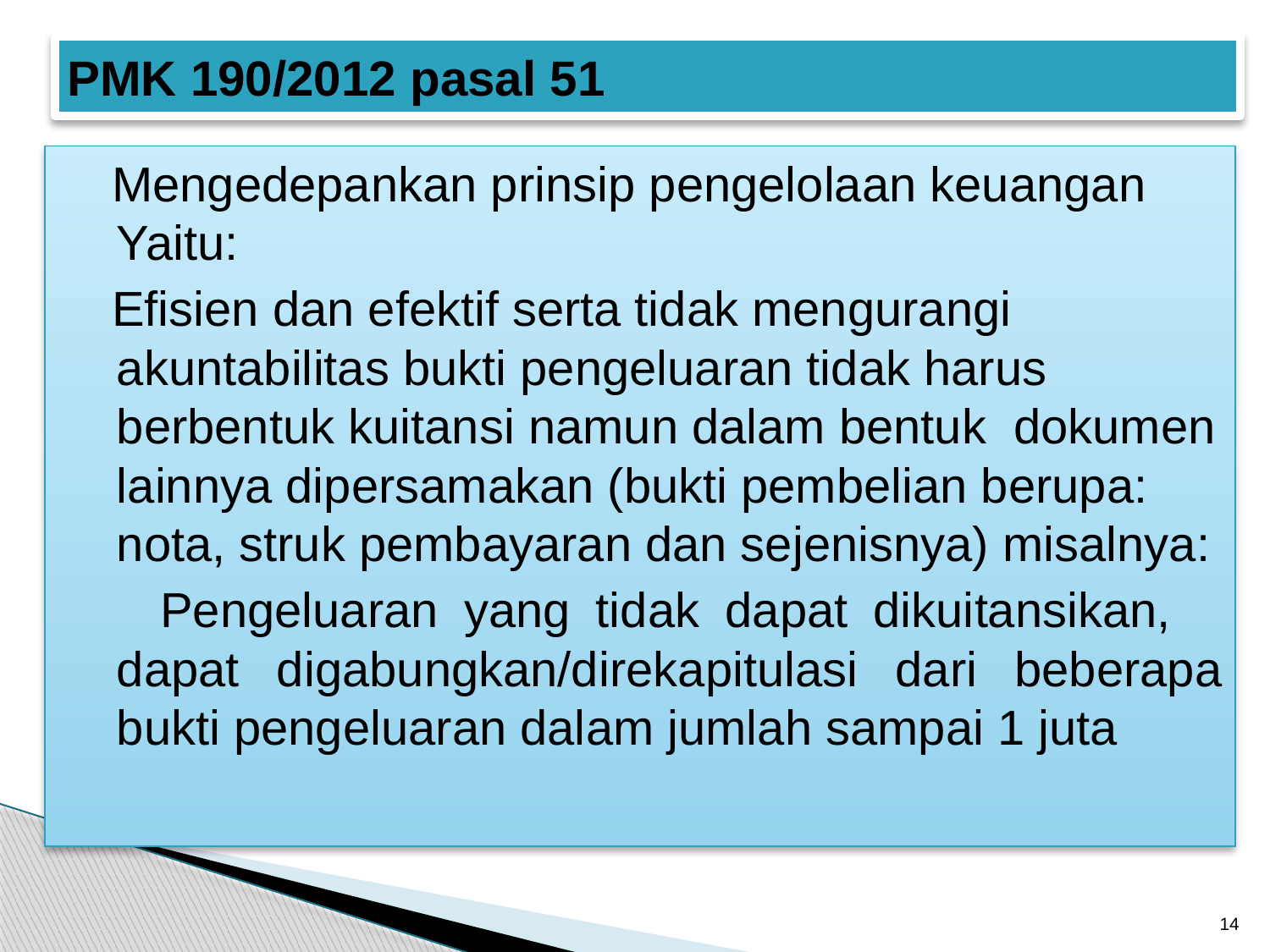

# PMK 190/2012 pasal 51
    Mengedepankan prinsip pengelolaan keuangan Yaitu:
    Efisien dan efektif serta tidak mengurangi akuntabilitas bukti pengeluaran tidak harus berbentuk kuitansi namun dalam bentuk  dokumen lainnya dipersamakan (bukti pembelian berupa: nota, struk pembayaran dan sejenisnya) misalnya:
    Pengeluaran yang tidak dapat dikuitansikan,   dapat digabungkan/direkapitulasi dari beberapa bukti pengeluaran dalam jumlah sampai 1 juta

14